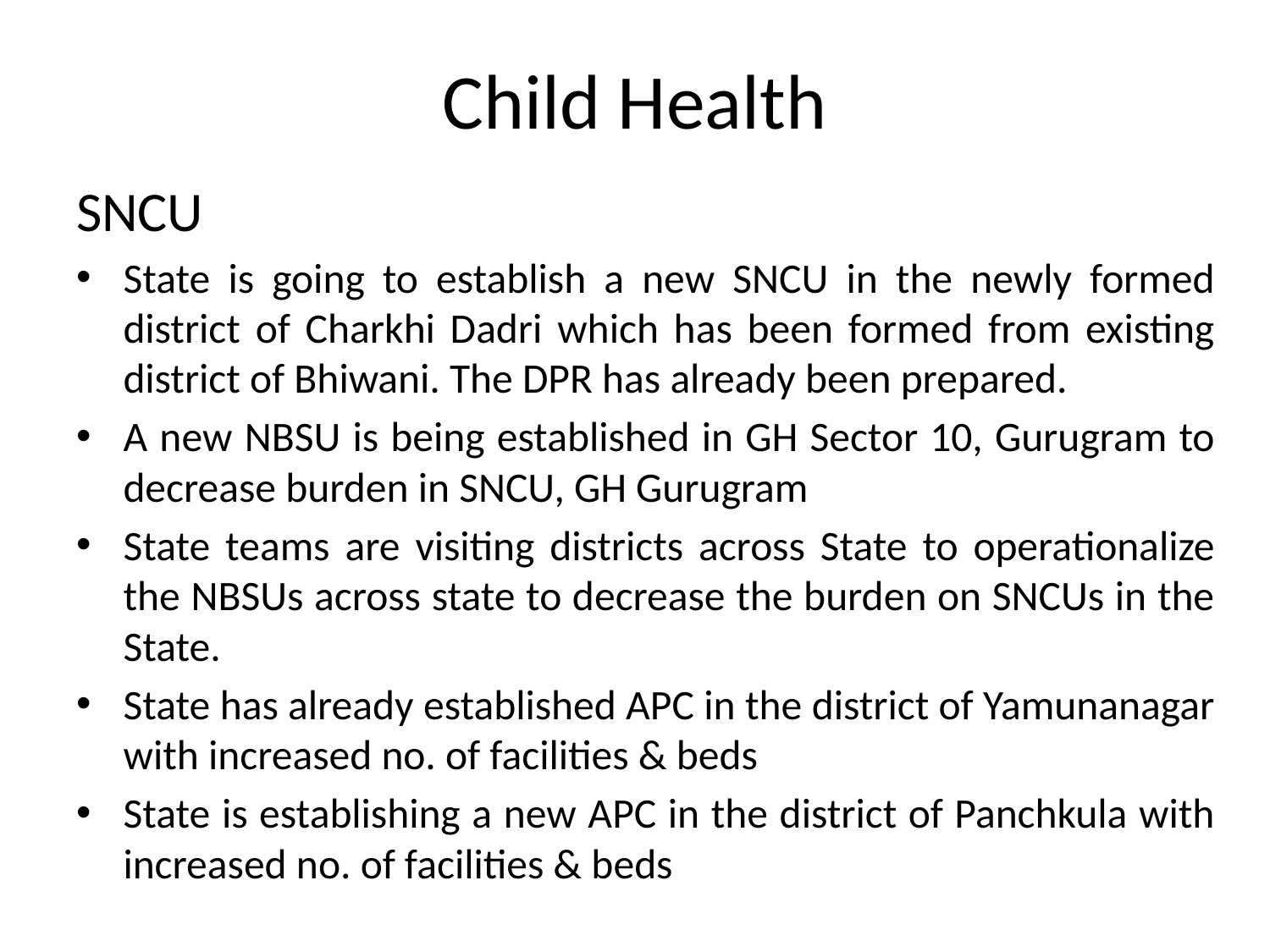

# Child Health
SNCU
State is going to establish a new SNCU in the newly formed district of Charkhi Dadri which has been formed from existing district of Bhiwani. The DPR has already been prepared.
A new NBSU is being established in GH Sector 10, Gurugram to decrease burden in SNCU, GH Gurugram
State teams are visiting districts across State to operationalize the NBSUs across state to decrease the burden on SNCUs in the State.
State has already established APC in the district of Yamunanagar with increased no. of facilities & beds
State is establishing a new APC in the district of Panchkula with increased no. of facilities & beds